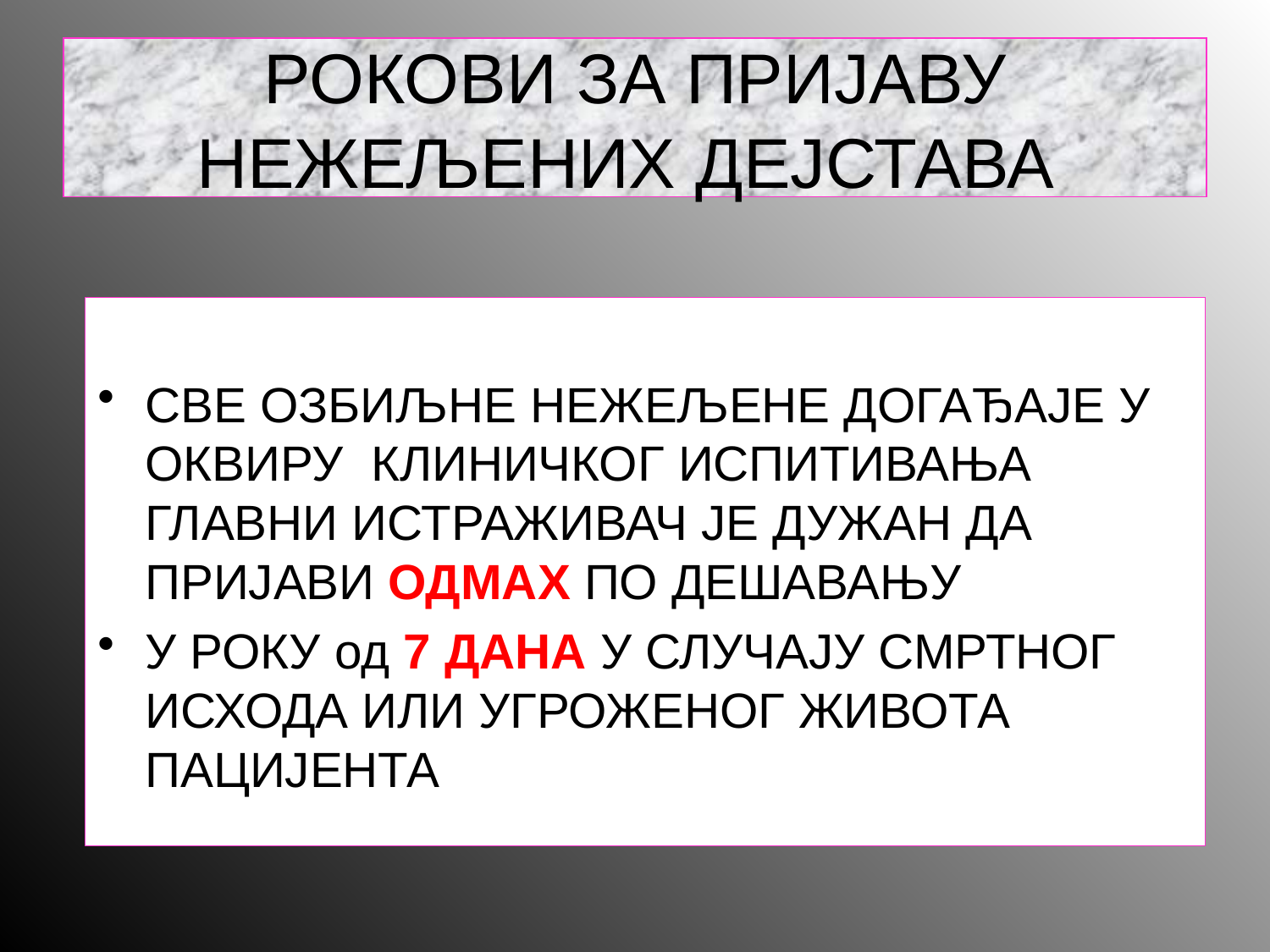

# РОКОВИ ЗА ПРИЈАВУ НЕЖЕЉЕНИХ ДЕЈСТАВА

СВЕ ОЗБИЉНЕ НЕЖЕЉЕНЕ ДОГАЂАЈЕ У ОКВИРУ  КЛИНИЧКОГ ИСПИТИВАЊА ГЛАВНИ ИСТРАЖИВАЧ ЈЕ ДУЖАН ДА ПРИЈАВИ ОДМАХ ПО ДЕШАВАЊУ
У РОКУ од 7 ДАНА У СЛУЧАЈУ СМРТНОГ ИСХОДА ИЛИ УГРОЖЕНОГ ЖИВОТА ПАЦИЈЕНТА